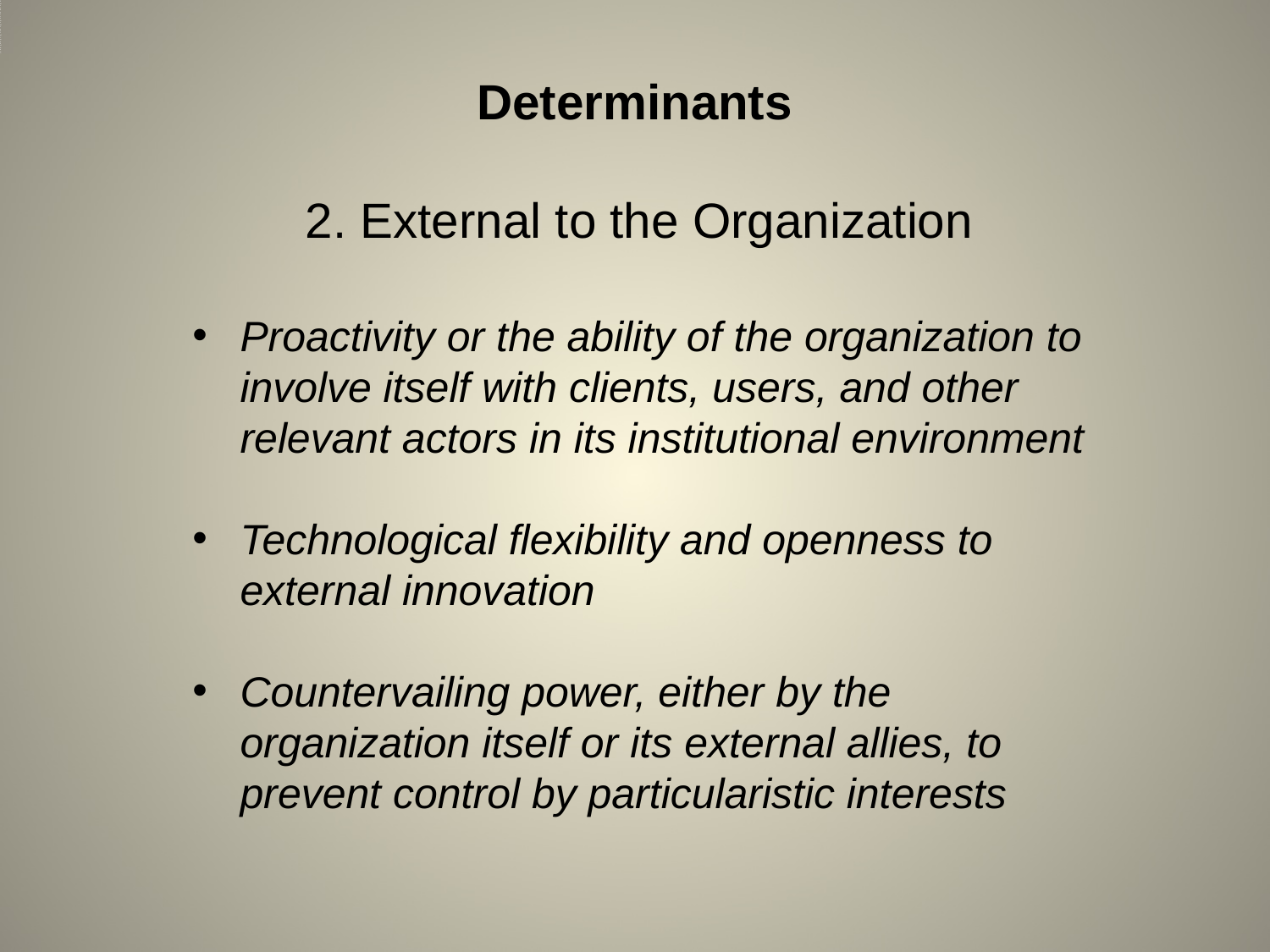

# Proactivity or the ability of the organization to involve itself with clients...
Determinants

  2. External to the Organization
Proactivity or the ability of the organization to involve itself with clients, users, and other relevant actors in its institutional environment

Technological flexibility and openness to external innovation

Countervailing power, either by the organization itself or its external allies, to prevent control by particularistic interests